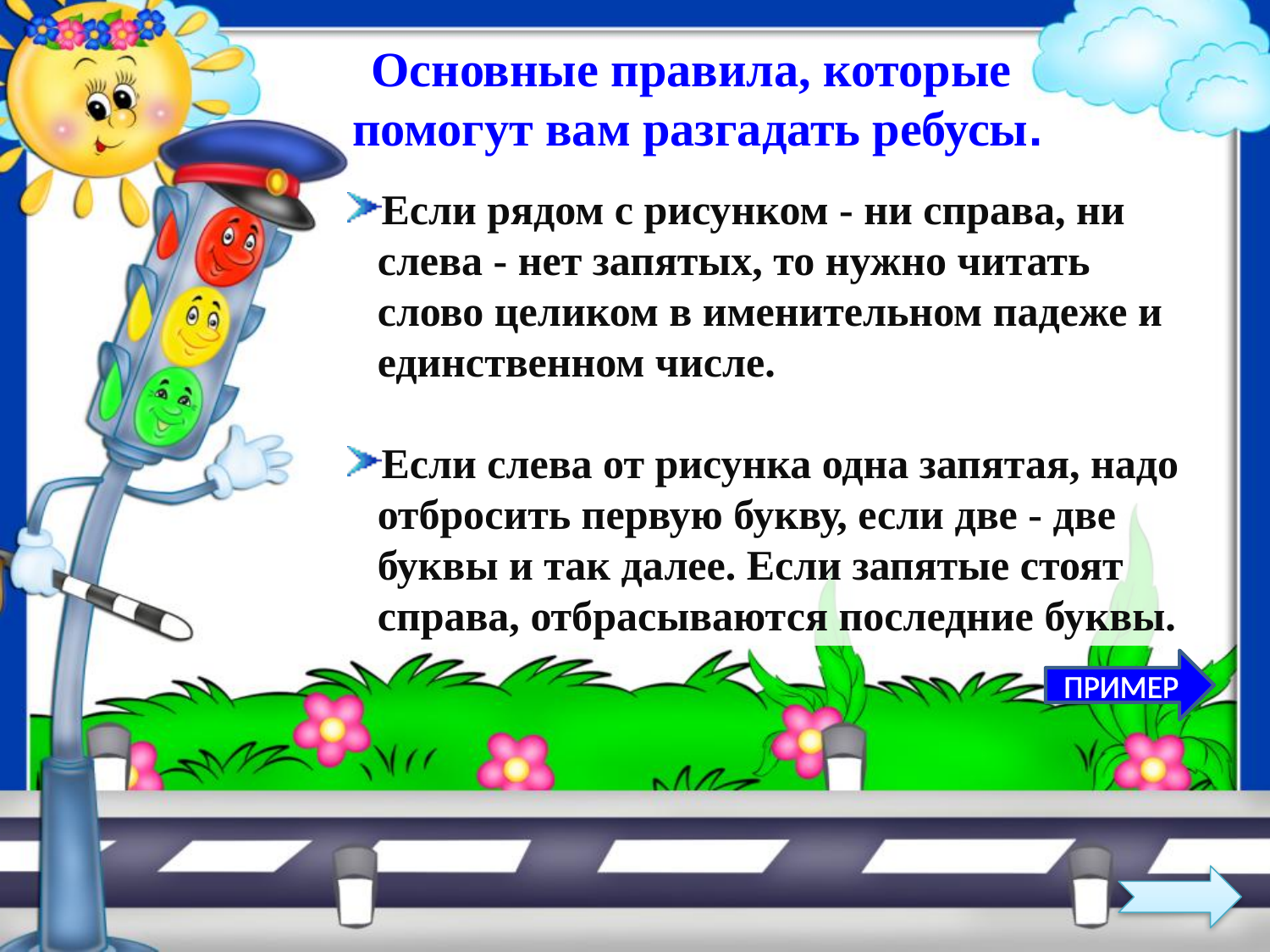

Основные правила, которые
помогут вам разгадать ребусы.
Если рядом с рисунком - ни справа, ни слева - нет запятых, то нужно читать слово целиком в именительном падеже и единственном числе.

Если слева от рисунка одна запятая, надо отбросить первую букву, если две - две   буквы и так далее. Если запятые стоят справа, отбрасываются последние буквы.
ПРИМЕР